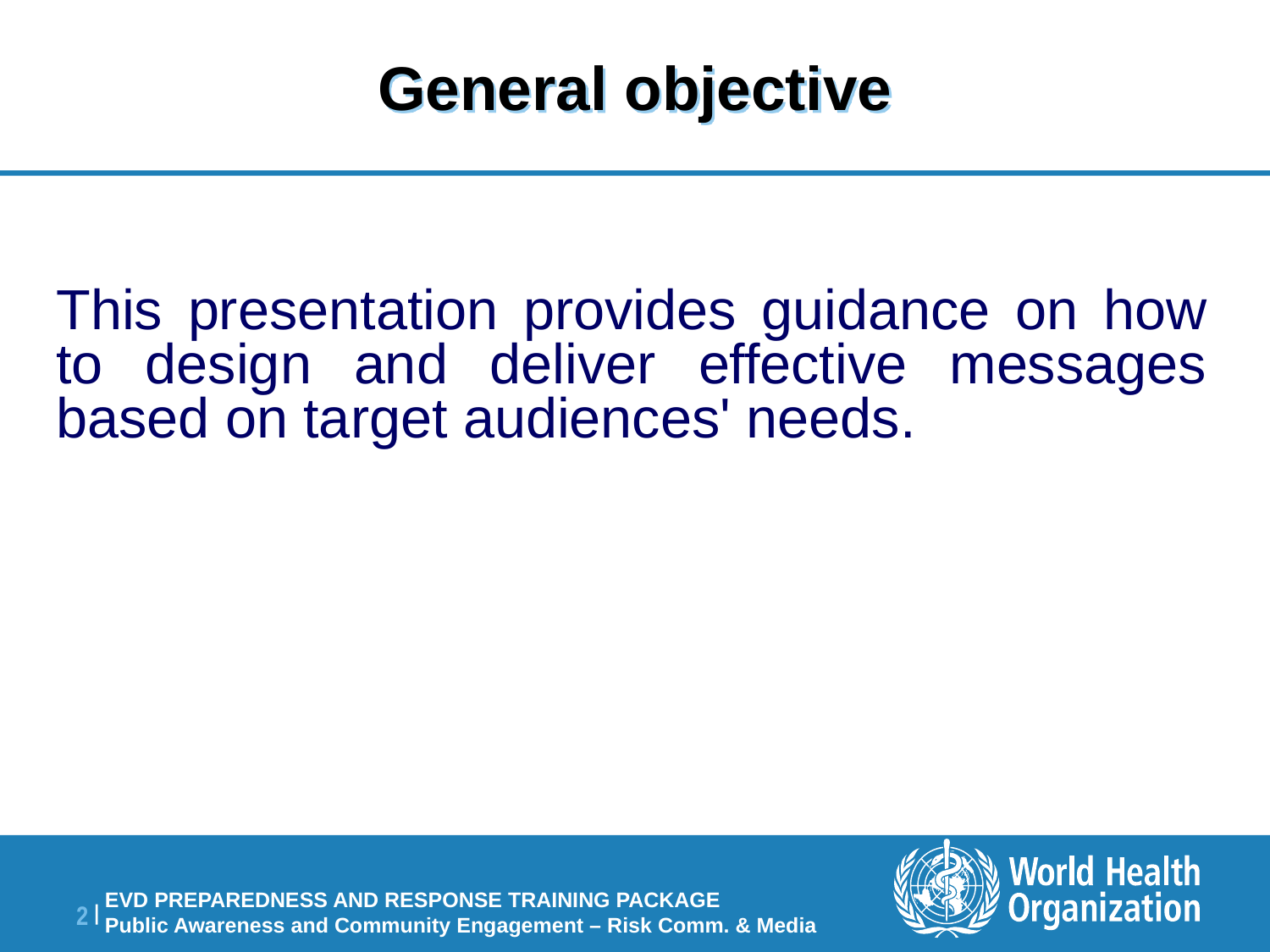

# General objective
This presentation provides guidance on how to design and deliver effective messages based on target audiences' needs.